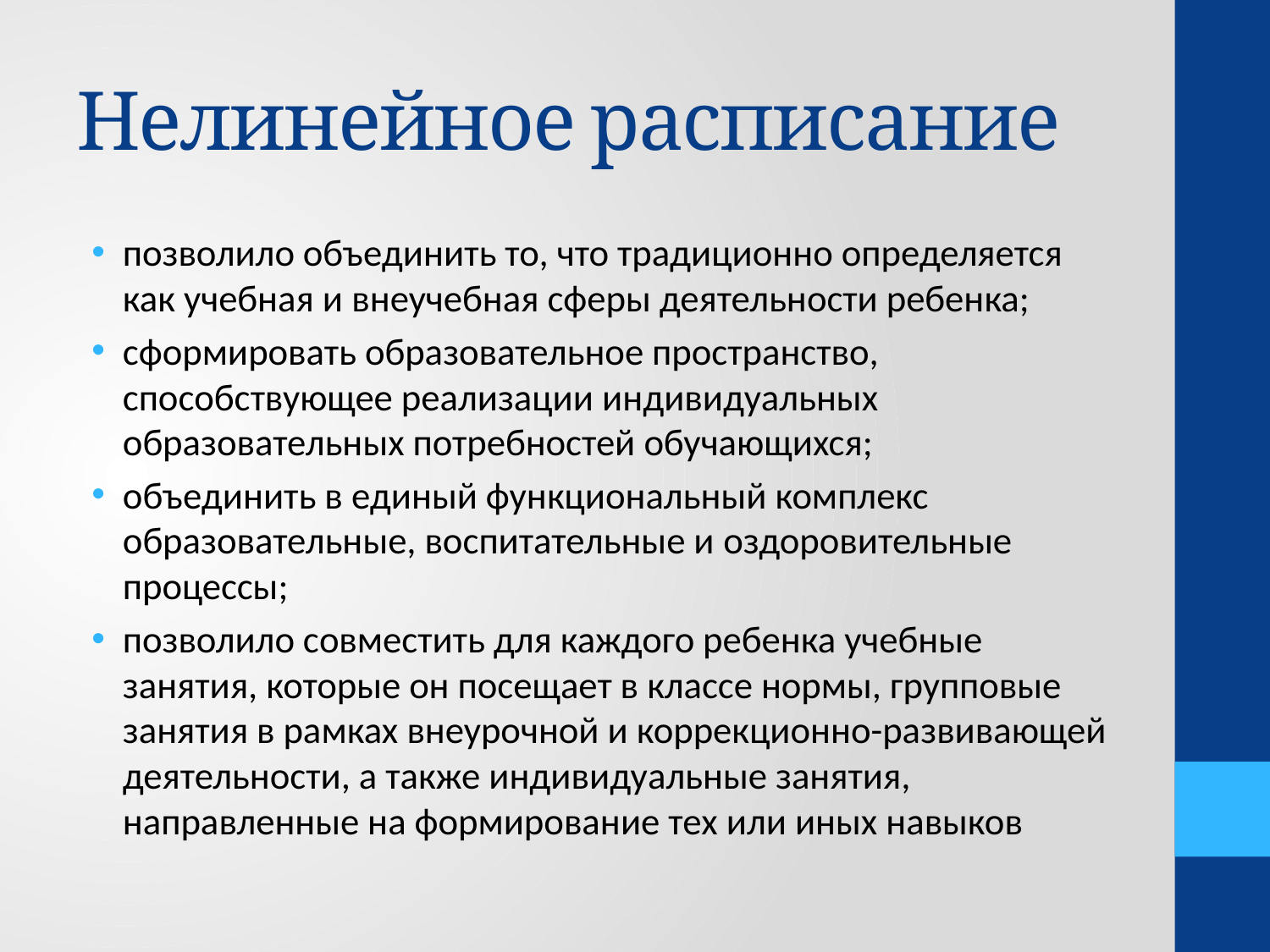

# Нелинейное расписание
позволило объединить то, что традиционно определяется как учебная и внеучебная сферы деятельности ребенка;
сформировать образовательное пространство, способствующее реализации индивидуальных образовательных потребностей обучающихся;
объединить в единый функциональный комплекс образовательные, воспитательные и оздоровительные процессы;
позволило совместить для каждого ребенка учебные занятия, которые он посещает в классе нормы, групповые занятия в рамках внеурочной и коррекционно-развивающей деятельности, а также индивидуальные занятия, направленные на формирование тех или иных навыков